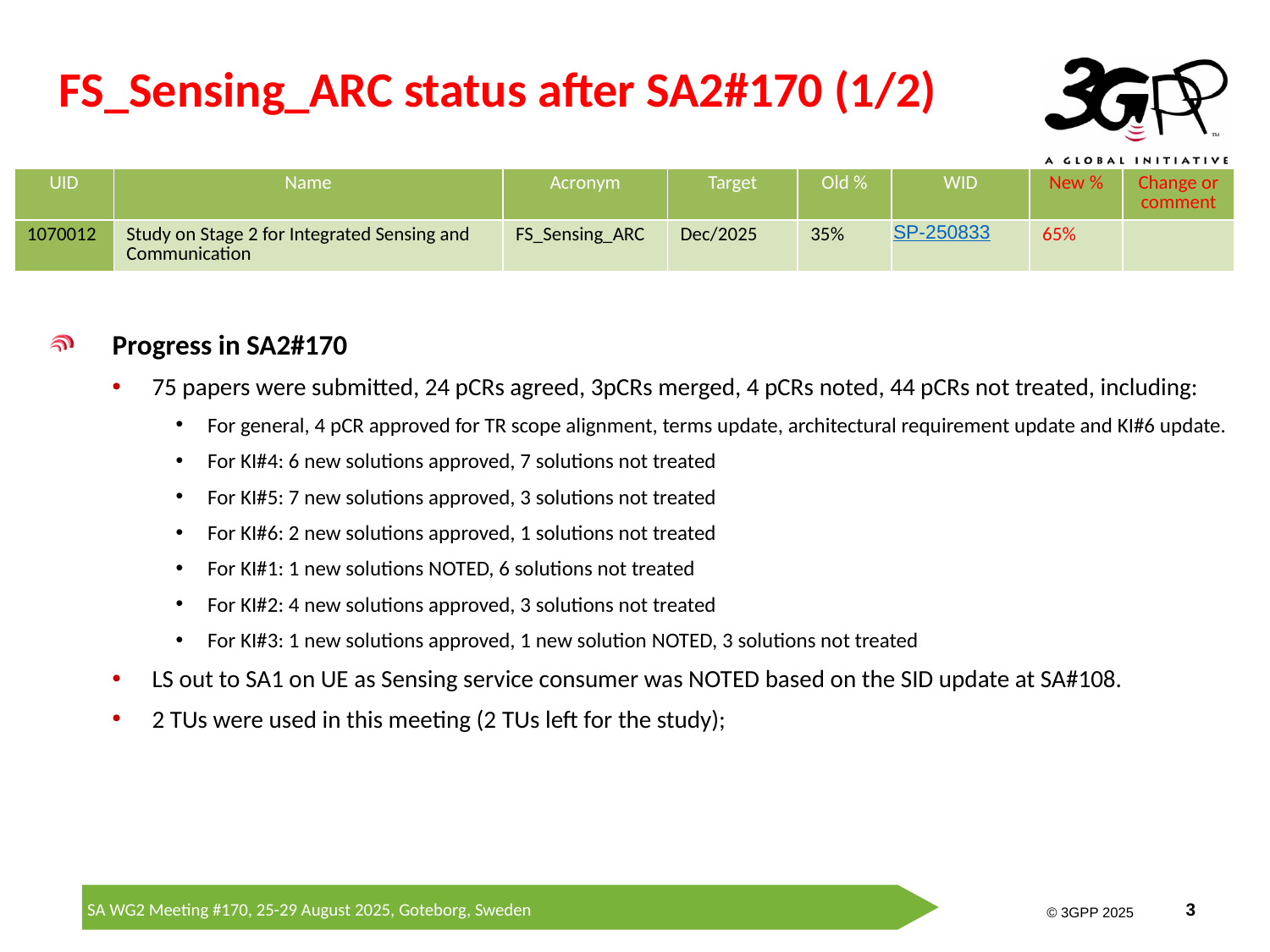

# FS_Sensing_ARC status after SA2#170 (1/2)
| UID | Name | Acronym | Target | Old % | WID | New % | Change or comment |
| --- | --- | --- | --- | --- | --- | --- | --- |
| 1070012 | Study on Stage 2 for Integrated Sensing and Communication | FS\_Sensing\_ARC | Dec/2025 | 35% | SP-250833 | 65% |  |
Progress in SA2#170
75 papers were submitted, 24 pCRs agreed, 3pCRs merged, 4 pCRs noted, 44 pCRs not treated, including:
For general, 4 pCR approved for TR scope alignment, terms update, architectural requirement update and KI#6 update.
For KI#4: 6 new solutions approved, 7 solutions not treated
For KI#5: 7 new solutions approved, 3 solutions not treated
For KI#6: 2 new solutions approved, 1 solutions not treated
For KI#1: 1 new solutions NOTED, 6 solutions not treated
For KI#2: 4 new solutions approved, 3 solutions not treated
For KI#3: 1 new solutions approved, 1 new solution NOTED, 3 solutions not treated
LS out to SA1 on UE as Sensing service consumer was NOTED based on the SID update at SA#108.
2 TUs were used in this meeting (2 TUs left for the study);